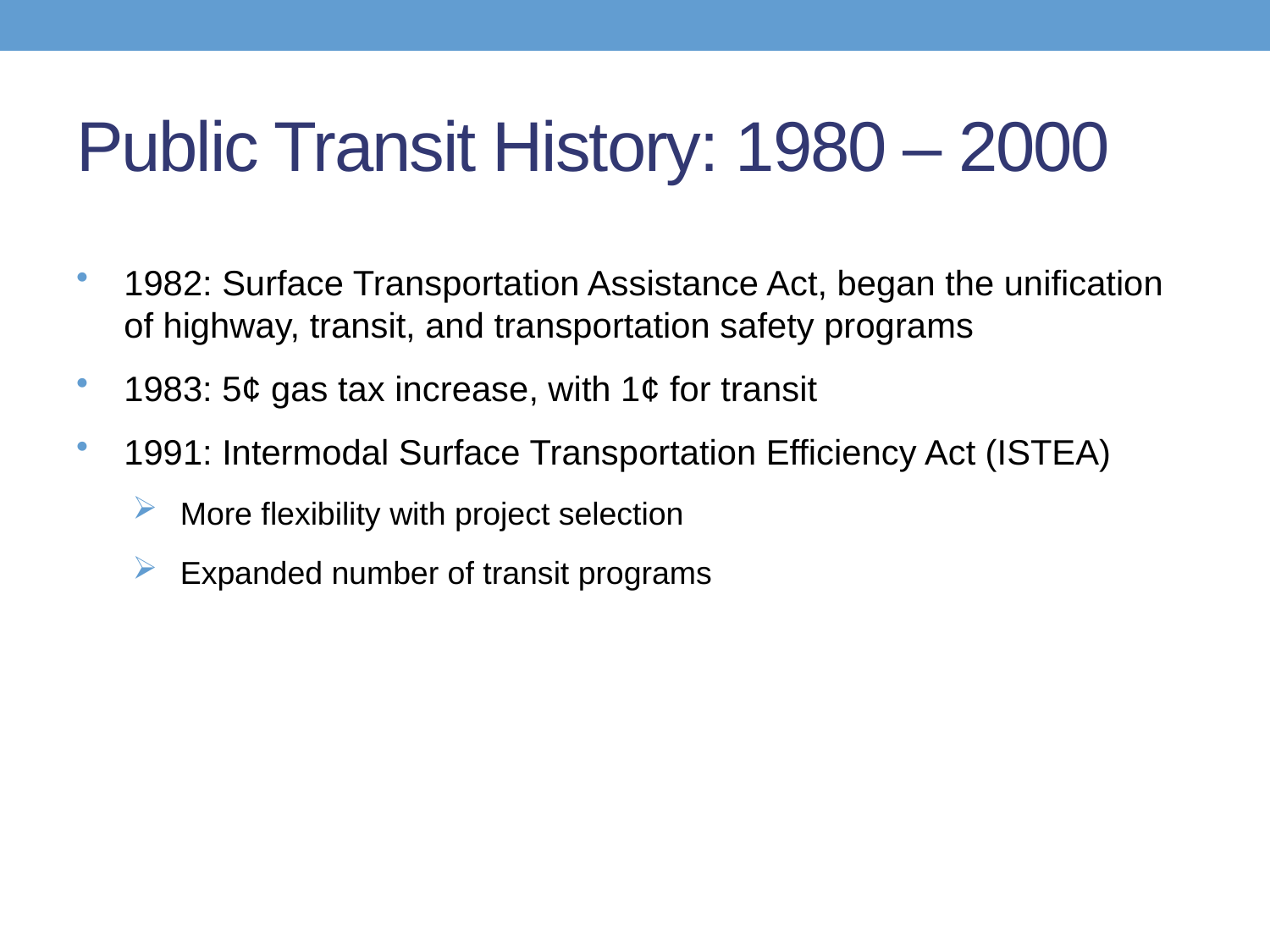

# Public Transit History: 1980 – 2000
1982: Surface Transportation Assistance Act, began the unification of highway, transit, and transportation safety programs
1983: 5¢ gas tax increase, with 1¢ for transit
1991: Intermodal Surface Transportation Efficiency Act (ISTEA)
More flexibility with project selection
Expanded number of transit programs